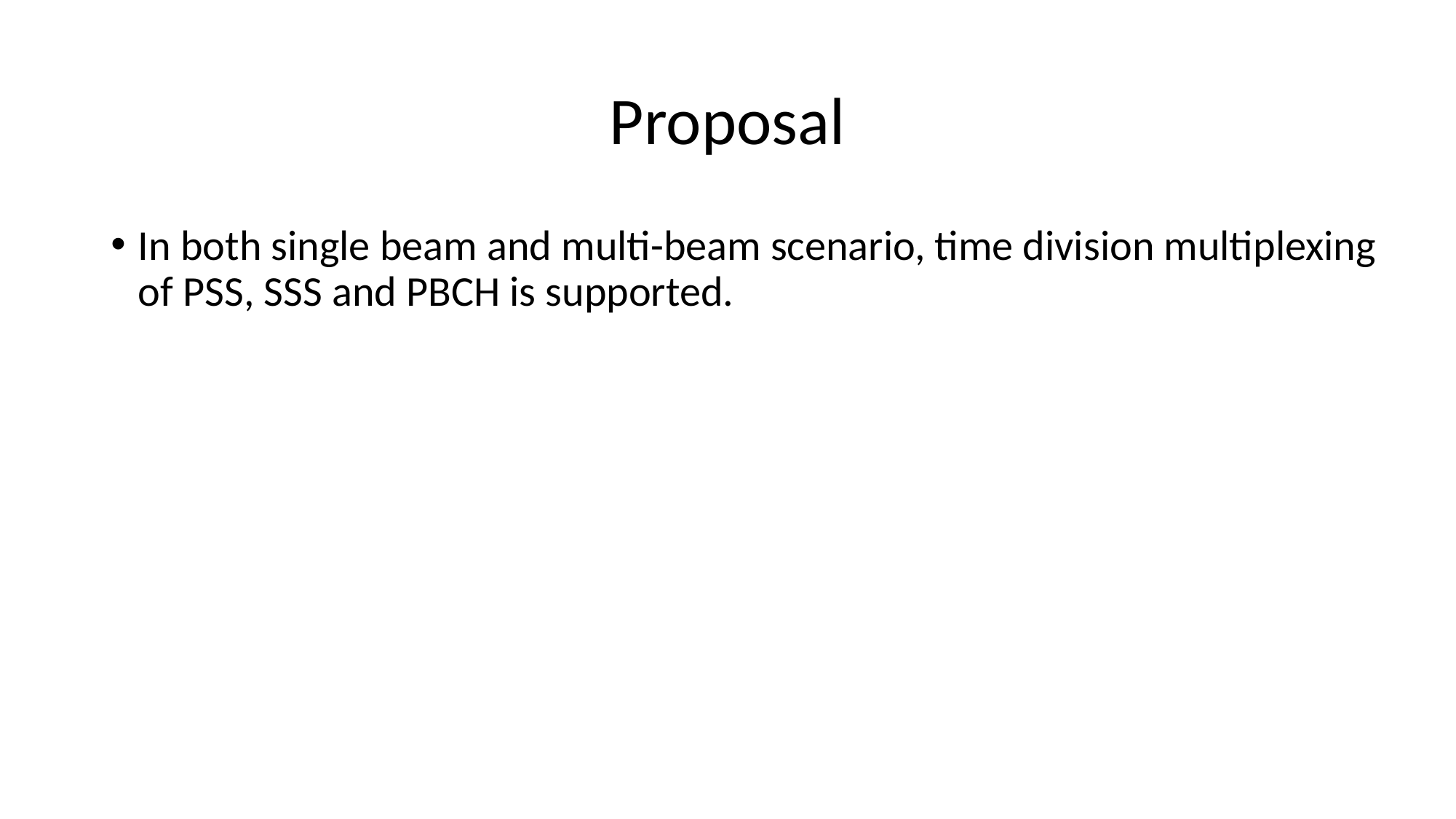

# Proposal
In both single beam and multi-beam scenario, time division multiplexing of PSS, SSS and PBCH is supported.